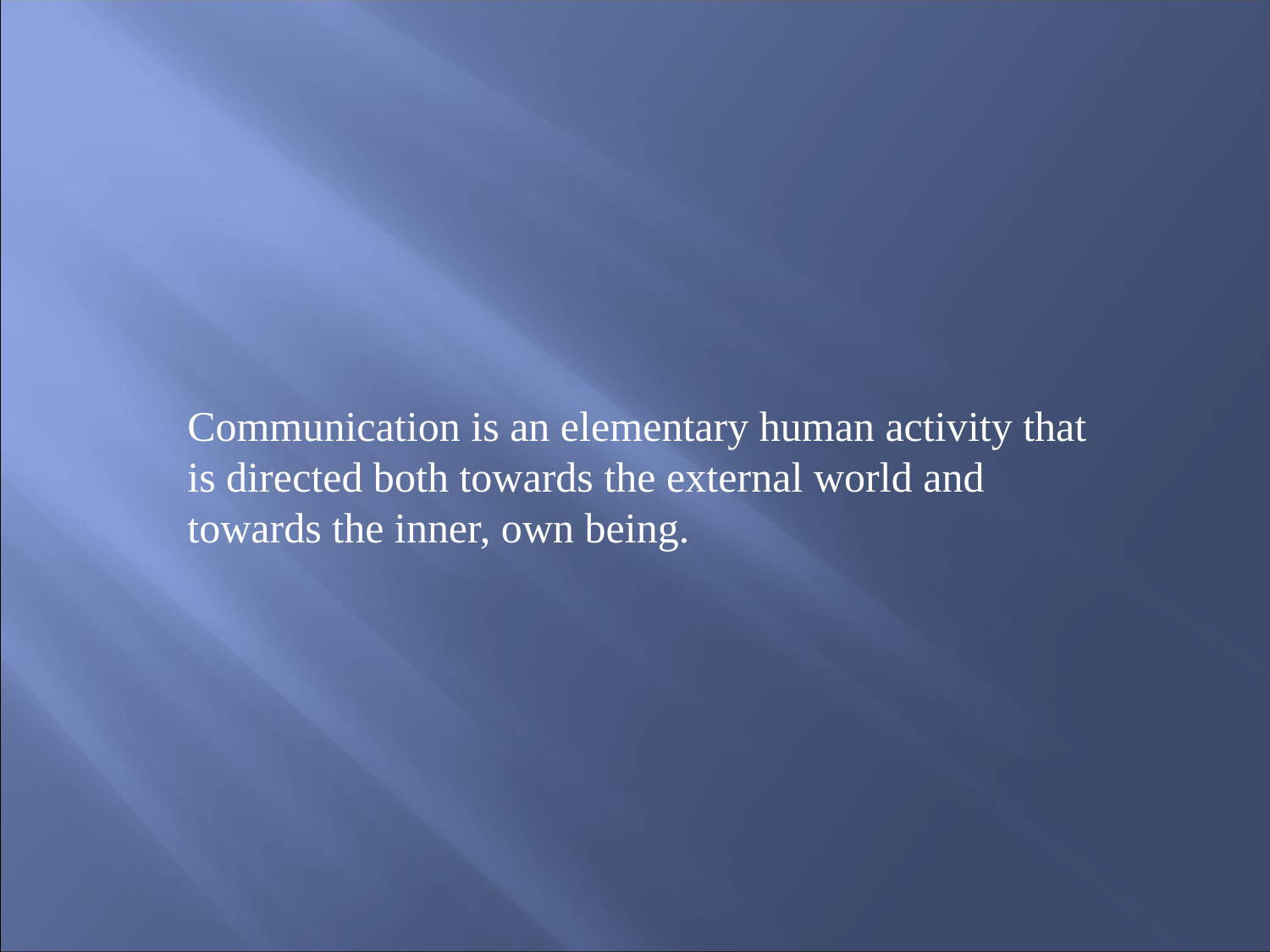

Communication is an elementary human activity that is directed both towards the external world and towards the inner, own being.